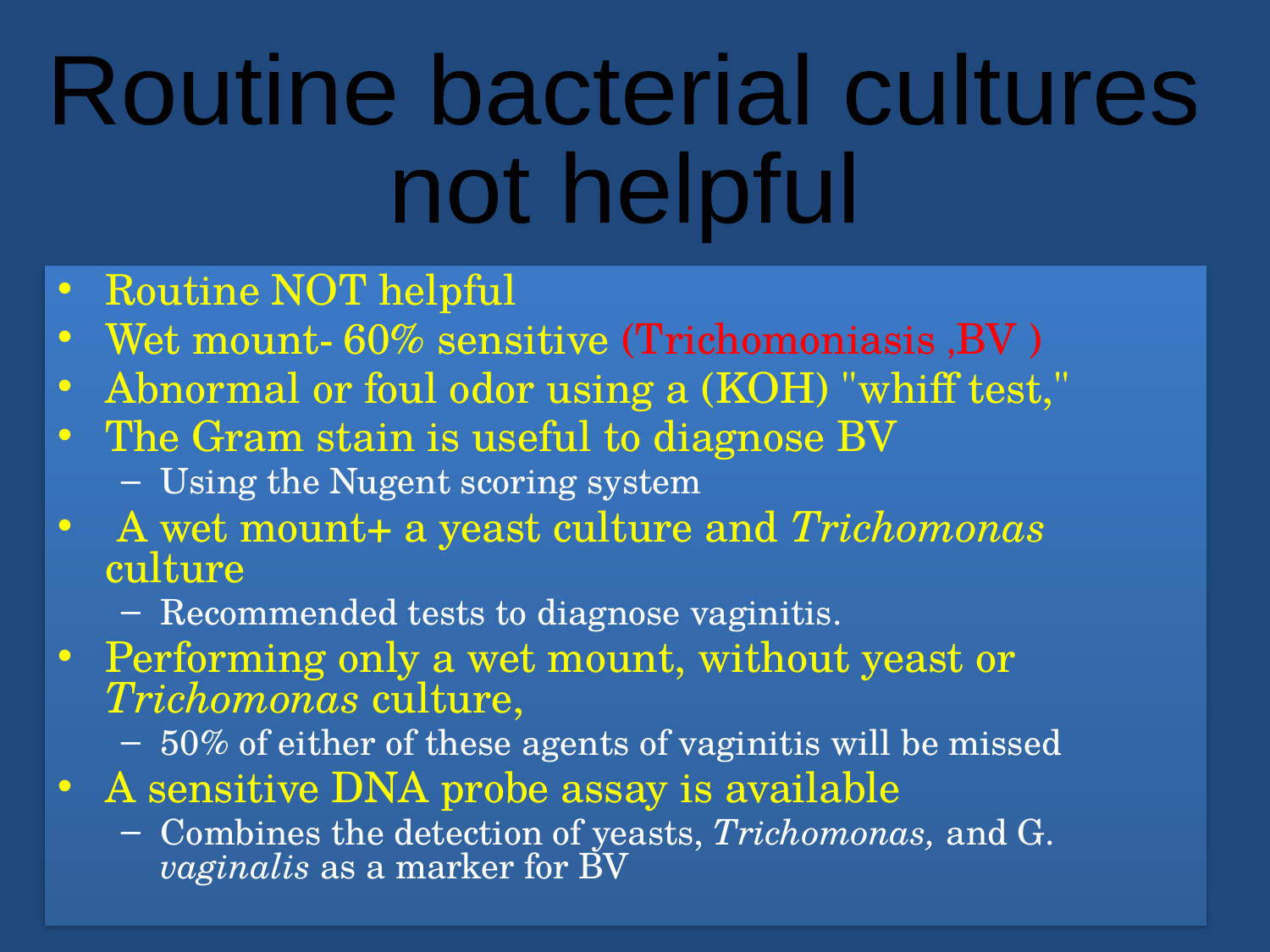

Routine bacterial cultures
not helpful
Routine NOT helpful
Wet mount- 60% sensitive (Trichomoniasis ,BV )
Abnormal or foul odor using a (KOH) "whiff test,"
The Gram stain is useful to diagnose BV
Using the Nugent scoring system
 A wet mount+ a yeast culture and Trichomonas culture
Recommended tests to diagnose vaginitis.
Performing only a wet mount, without yeast or Trichomonas culture,
50% of either of these agents of vaginitis will be missed
A sensitive DNA probe assay is available
Combines the detection of yeasts, Trichomonas, and G. vaginalis as a marker for BV